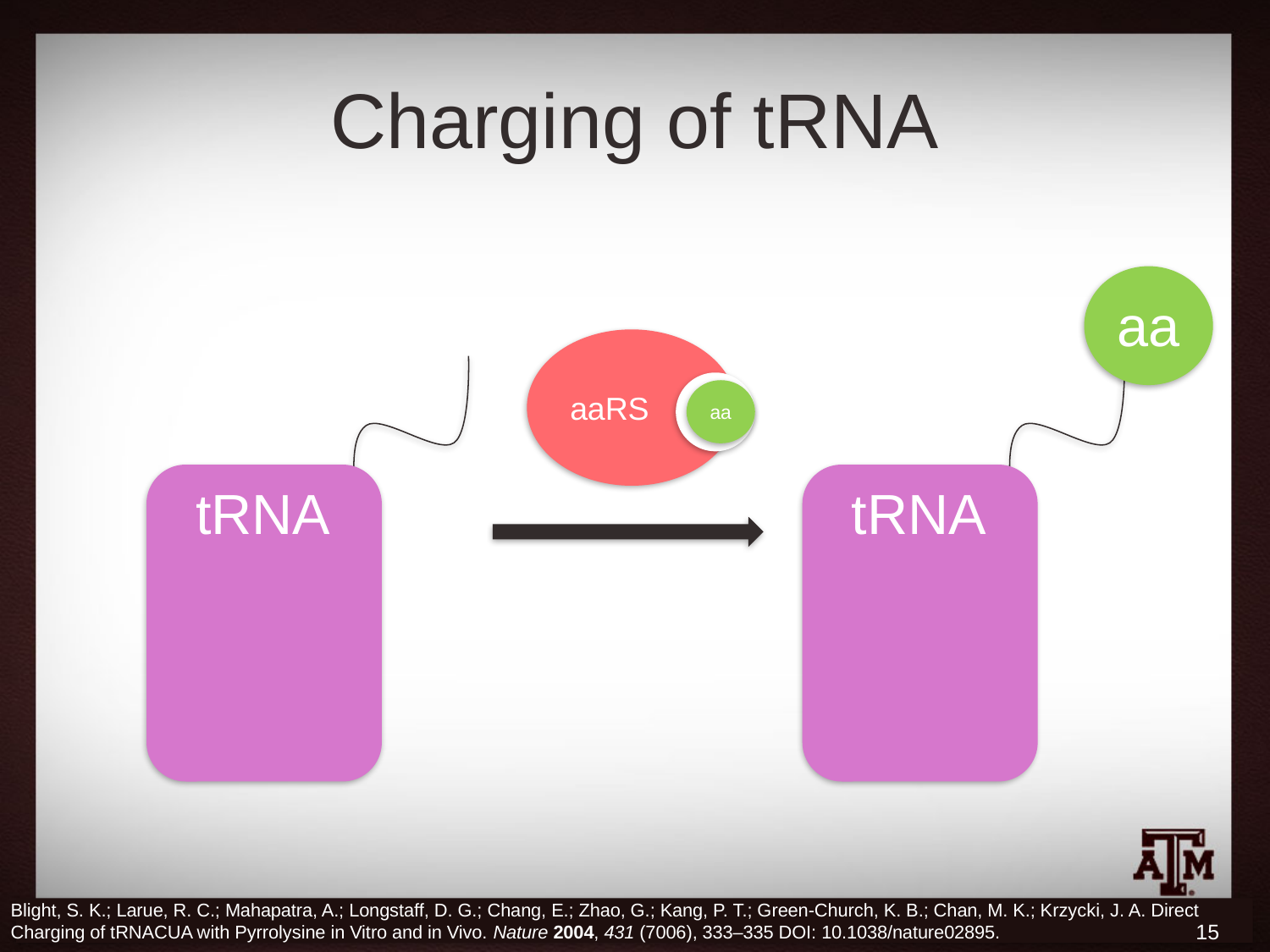

# Charging of tRNA
aa

tRNA

aaRS

aa

tRNA
Blight, S. K.; Larue, R. C.; Mahapatra, A.; Longstaff, D. G.; Chang, E.; Zhao, G.; Kang, P. T.; Green-Church, K. B.; Chan, M. K.; Krzycki, J. A. Direct Charging of tRNACUA with Pyrrolysine in Vitro and in Vivo. Nature 2004, 431 (7006), 333–335 DOI: 10.1038/nature02895.

15